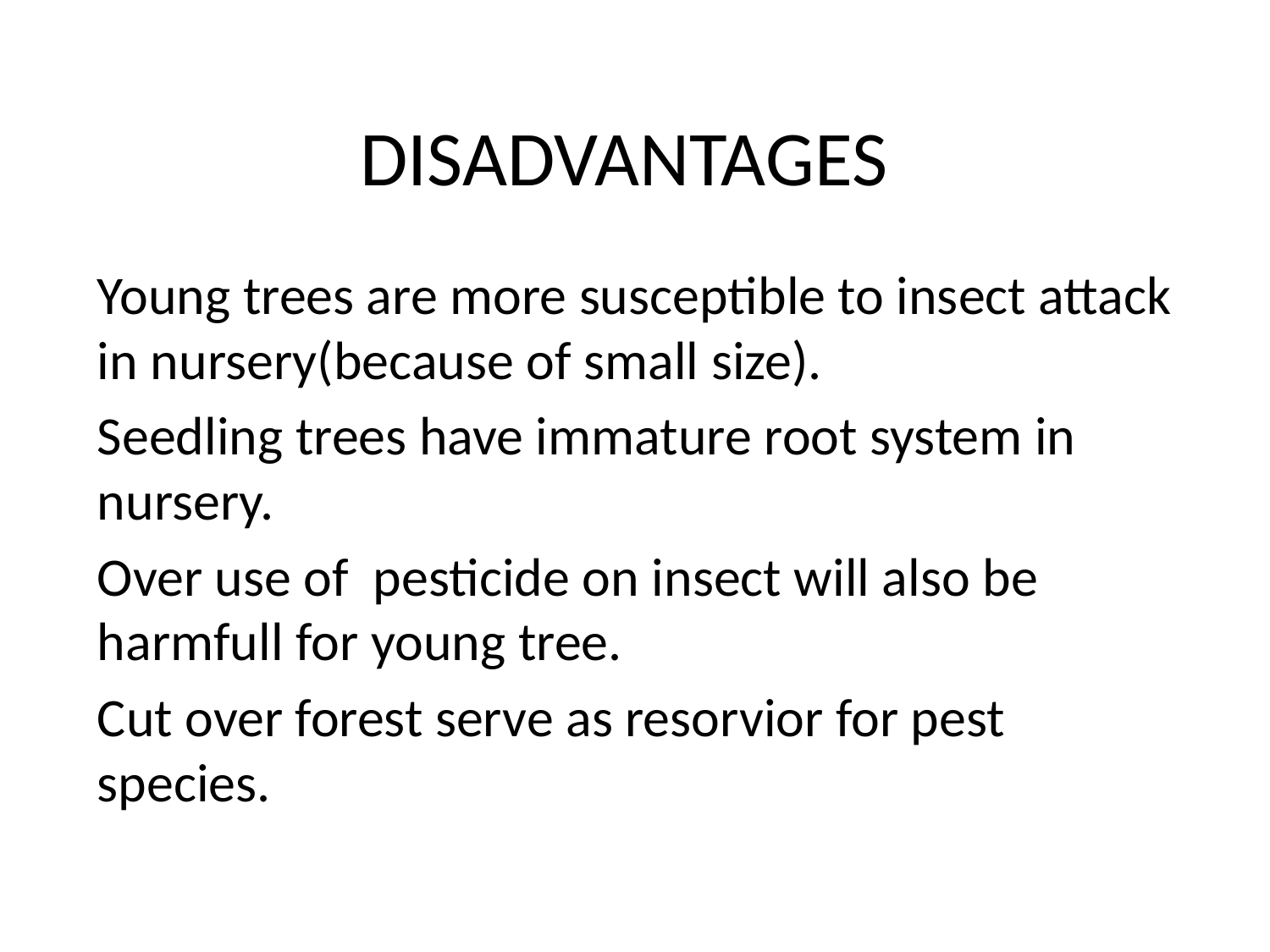

# DISADVANTAGES
Young trees are more susceptible to insect attack in nursery(because of small size).
Seedling trees have immature root system in nursery.
Over use of  pesticide on insect will also be harmfull for young tree.
Cut over forest serve as resorvior for pest species.